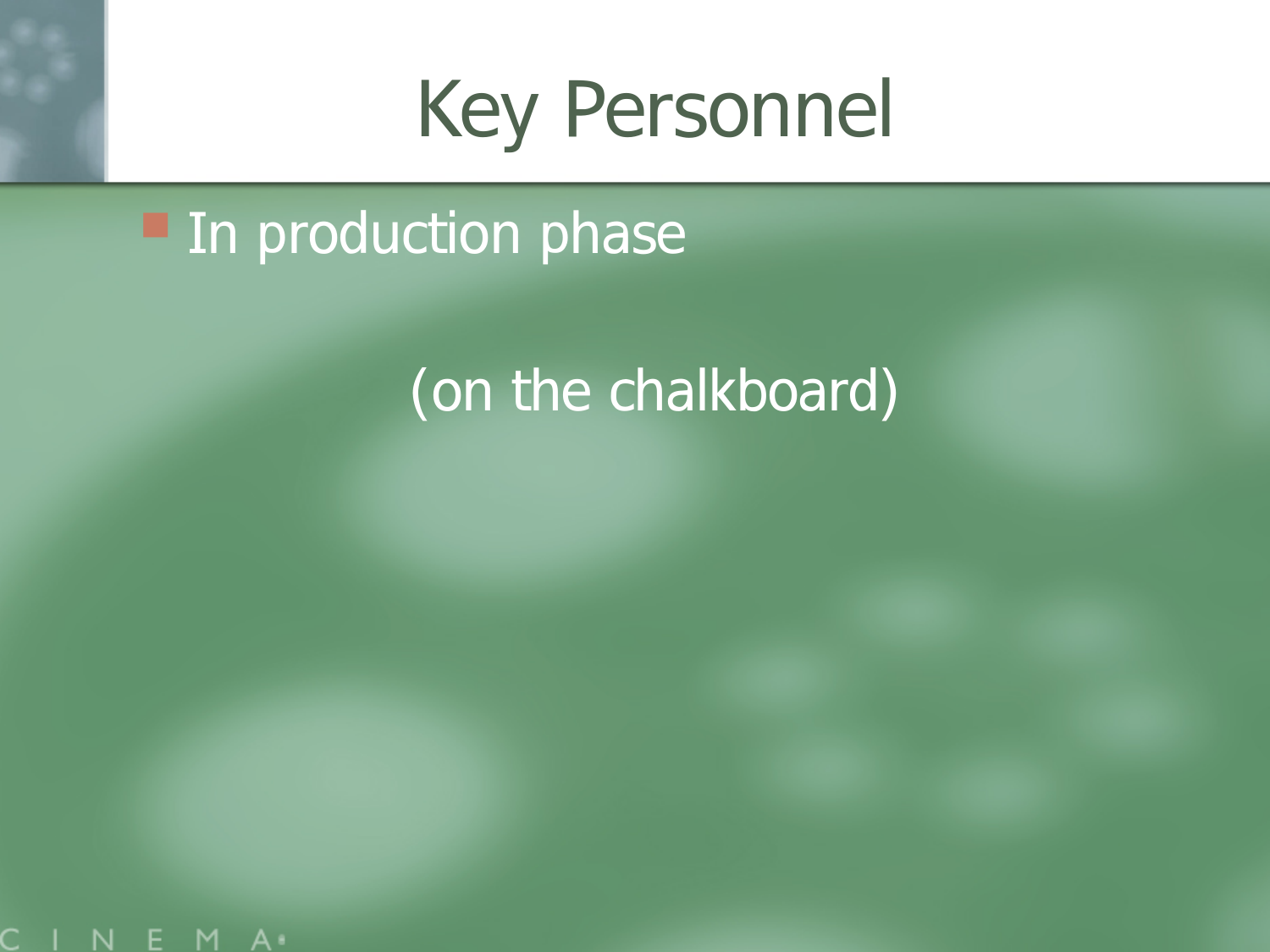

# Key Personnel
In production phase

(on the chalkboard)